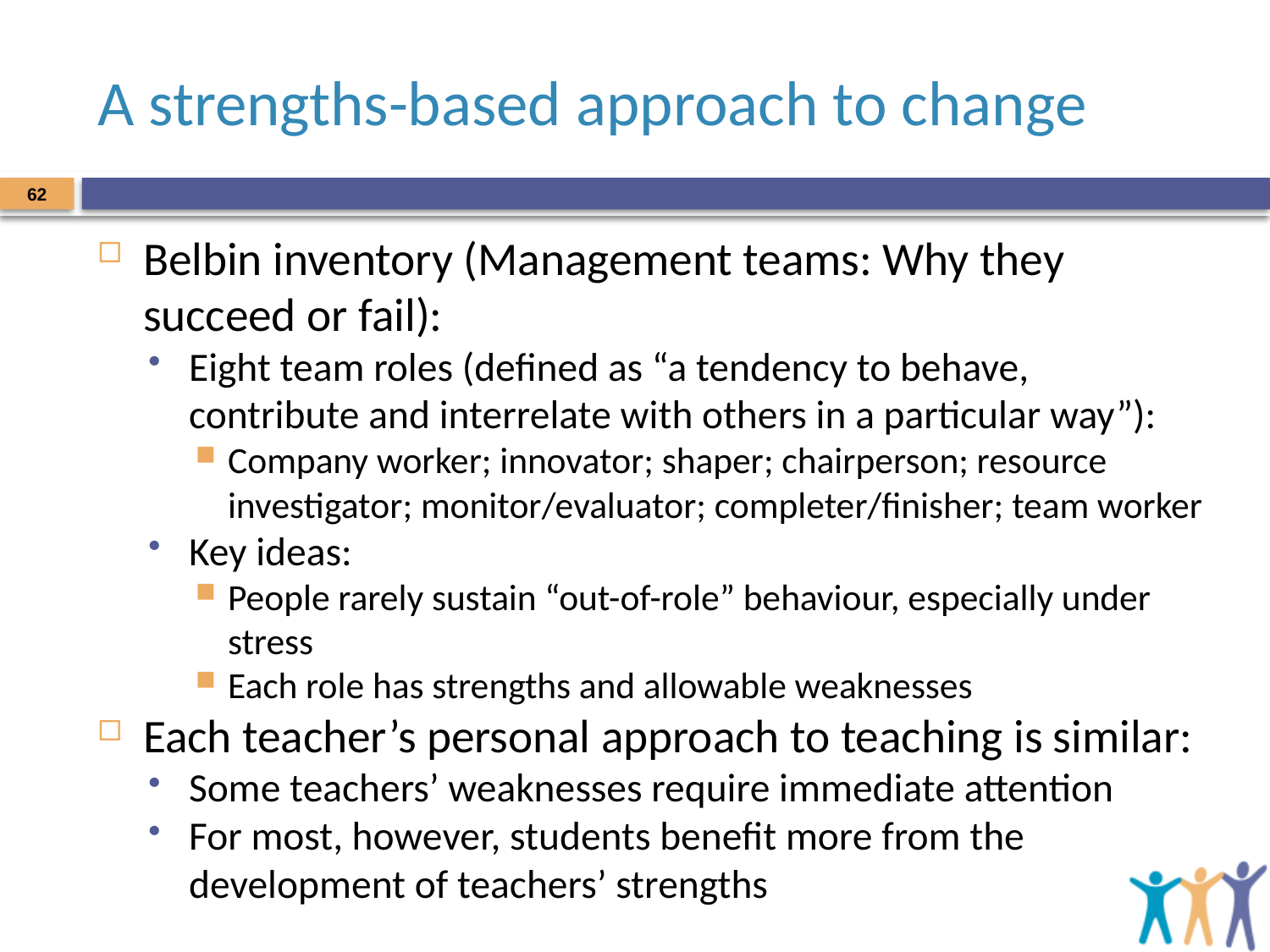

# A strengths-based approach to change
62
Belbin inventory (Management teams: Why they succeed or fail):
Eight team roles (defined as “a tendency to behave, contribute and interrelate with others in a particular way”):
Company worker; innovator; shaper; chairperson; resource investigator; monitor/evaluator; completer/finisher; team worker
Key ideas:
People rarely sustain “out-of-role” behaviour, especially under stress
Each role has strengths and allowable weaknesses
Each teacher’s personal approach to teaching is similar:
Some teachers’ weaknesses require immediate attention
For most, however, students benefit more from the development of teachers’ strengths